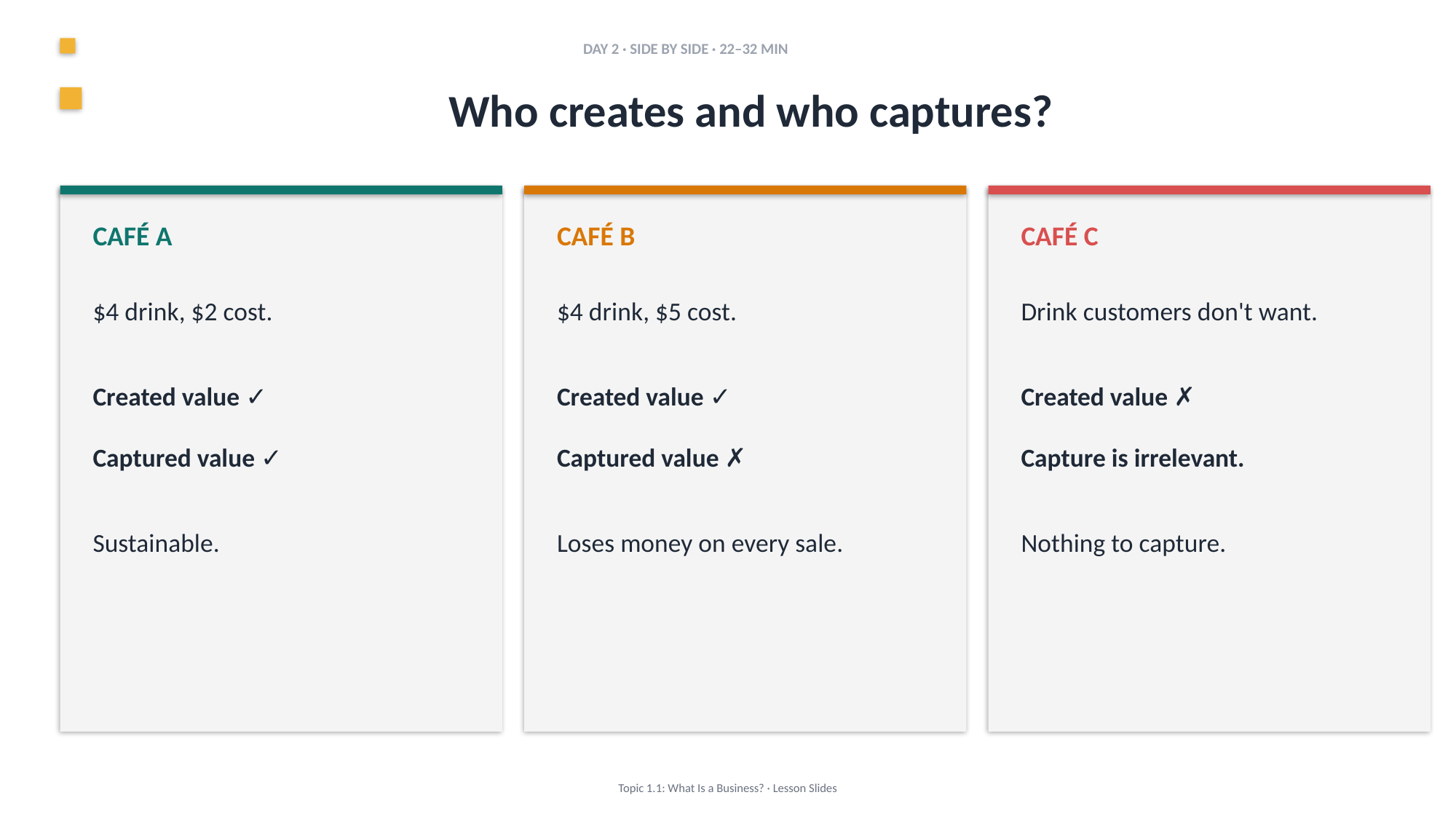

DAY 2 · SIDE BY SIDE · 22–32 MIN

Who creates and who captures?

CAFÉ A
CAFÉ B
CAFÉ C
$4 drink, $2 cost.
$4 drink, $5 cost.
Drink customers don't want.
Created value ✓
Created value ✓
Created value ✗
Captured value ✓
Captured value ✗
Capture is irrelevant.
Sustainable.
Loses money on every sale.
Nothing to capture.
Topic 1.1: What Is a Business? · Lesson Slides